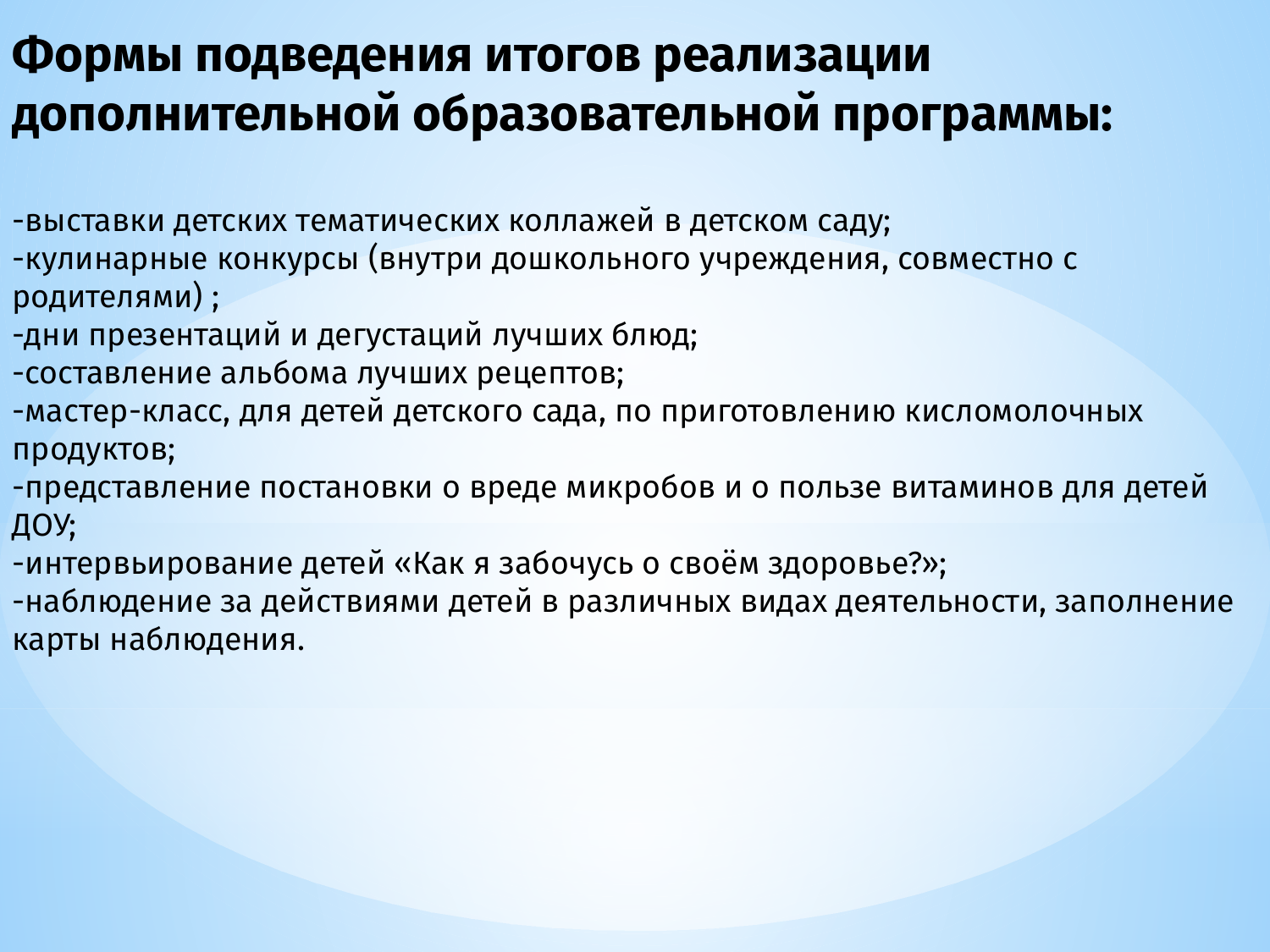

Формы подведения итогов реализации дополнительной образовательной программы:

-выставки детских тематических коллажей в детском саду;
-кулинарные конкурсы (внутри дошкольного учреждения, совместно с родителями) ;
-дни презентаций и дегустаций лучших блюд;
-составление альбома лучших рецептов;
-мастер-класс, для детей детского сада, по приготовлению кисломолочных продуктов;
-представление постановки о вреде микробов и о пользе витаминов для детей ДОУ;
-интервьирование детей «Как я забочусь о своём здоровье?»;
-наблюдение за действиями детей в различных видах деятельности, заполнение  карты наблюдения.